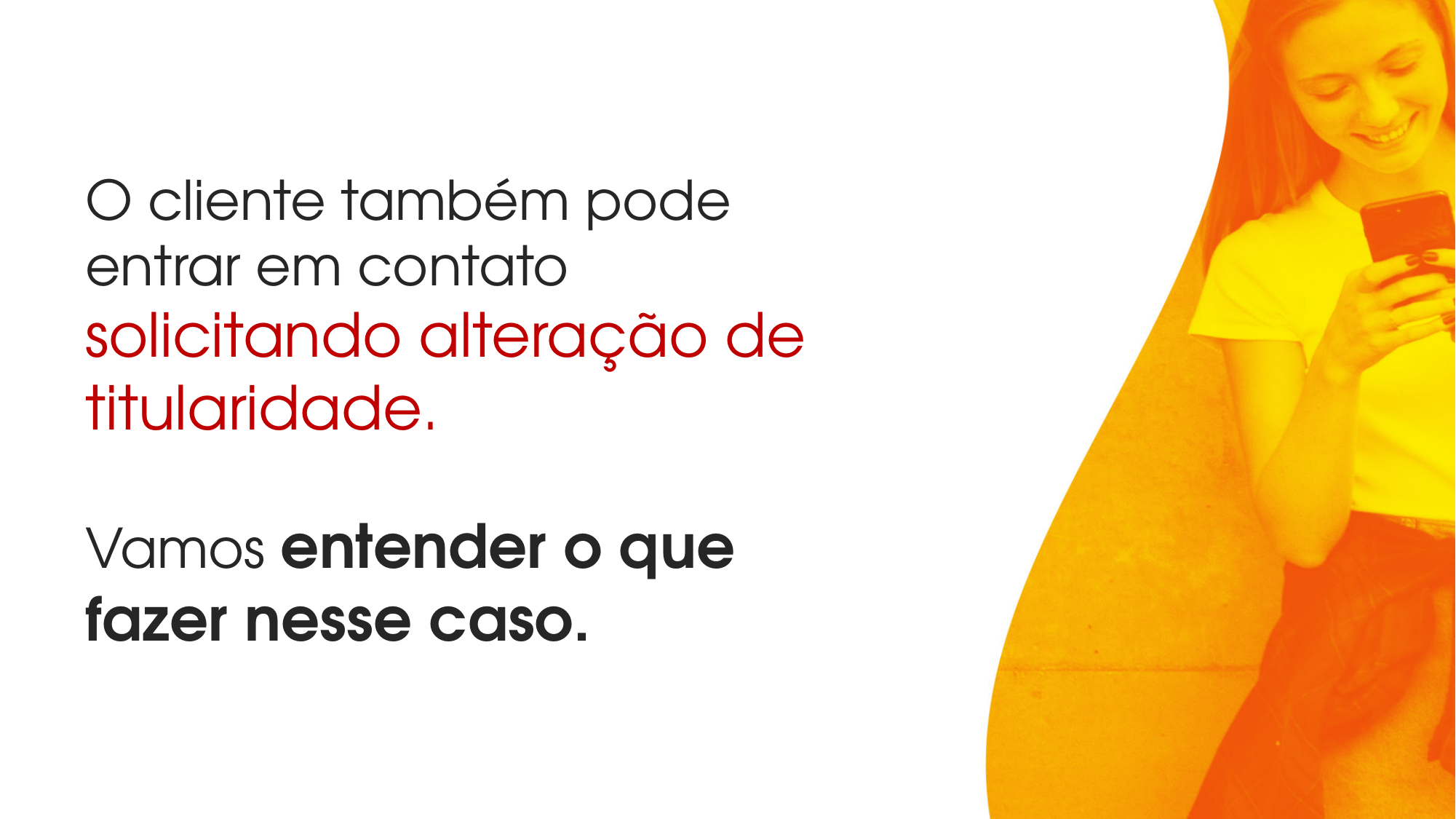

O cliente também pode entrar em contato solicitando alteração de titularidade.

Vamos entender o que fazer nesse caso.